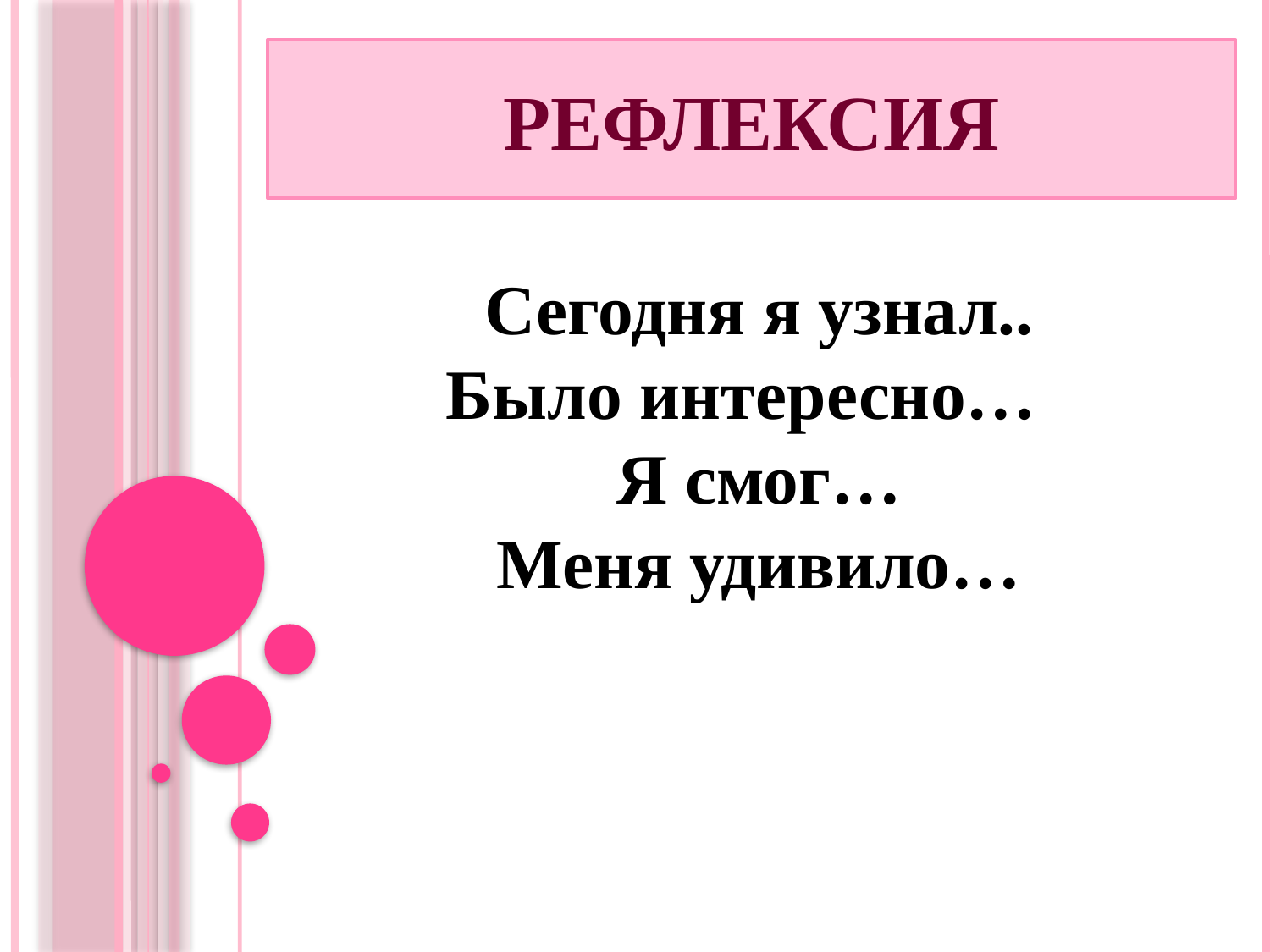

Рефлексия
Сегодня я узнал..
Было интересно…
Я смог…
Меня удивило…